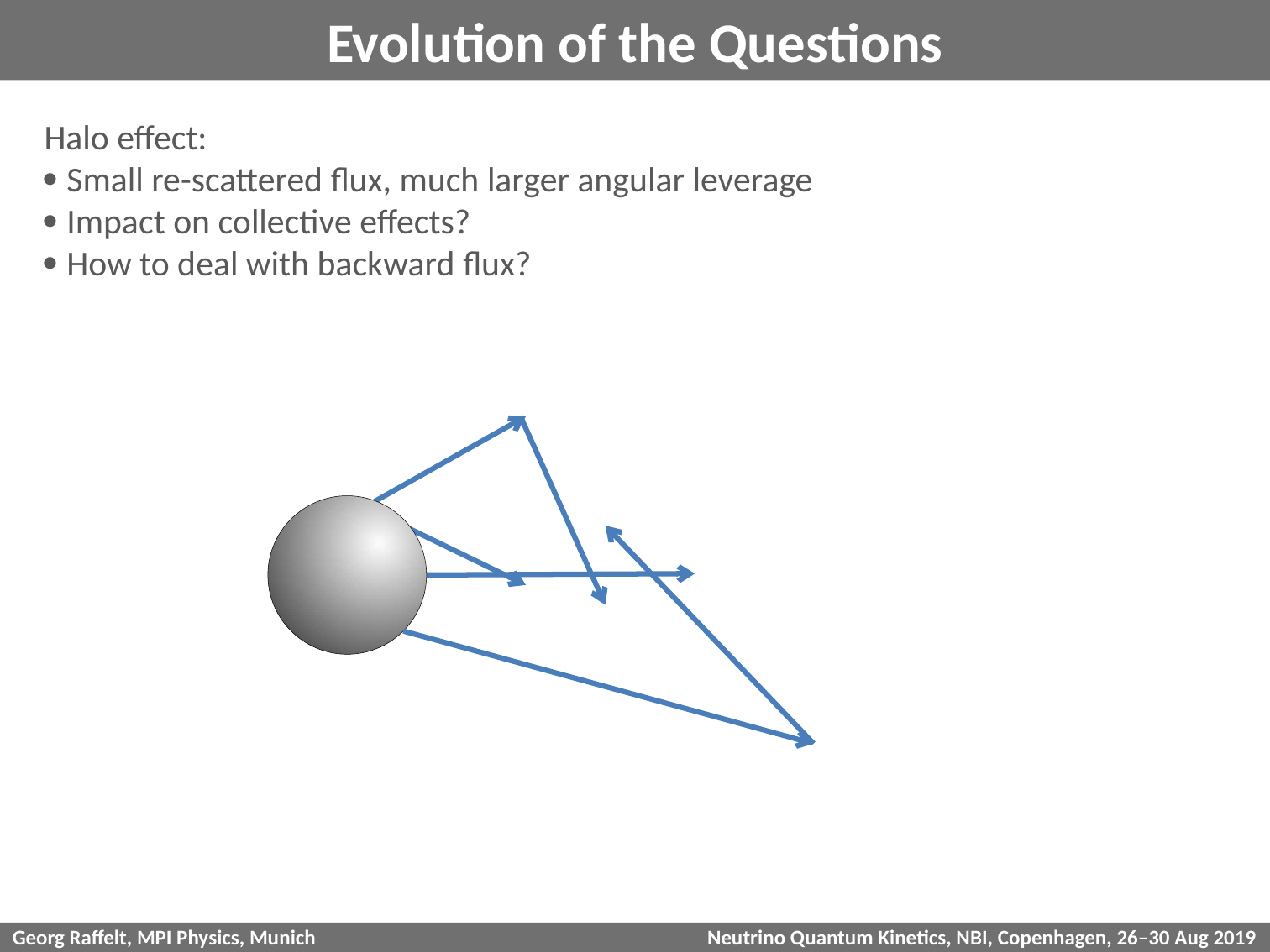

# Evolution of the Questions
Halo effect:
• Small re-scattered flux, much larger angular leverage
• Impact on collective effects?
• How to deal with backward flux?